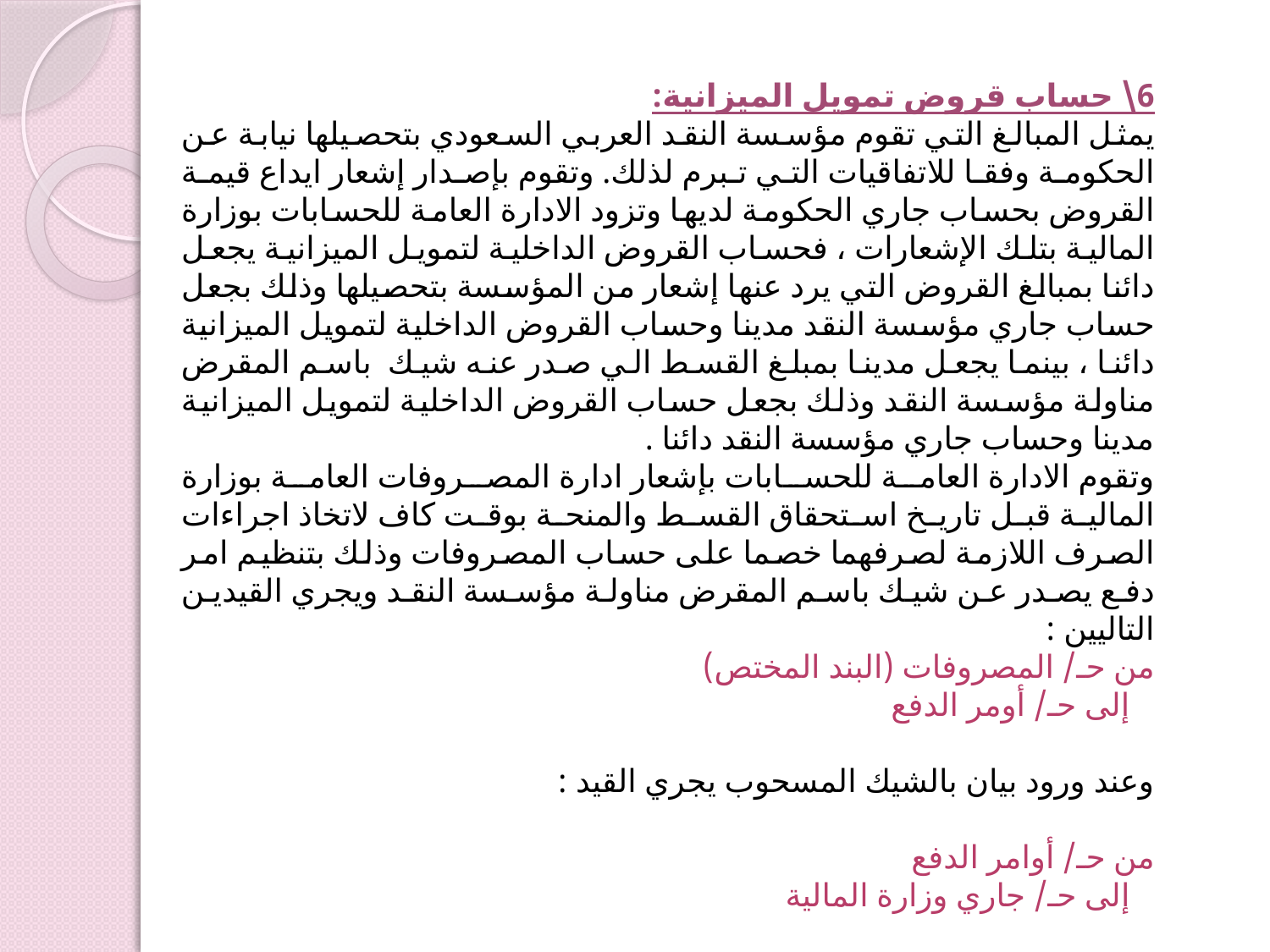

6\ حساب قروض تمويل الميزانية:
يمثل المبالغ التي تقوم مؤسسة النقد العربي السعودي بتحصيلها نيابة عن الحكومة وفقا للاتفاقيات التي تبرم لذلك. وتقوم بإصدار إشعار ايداع قيمة القروض بحساب جاري الحكومة لديها وتزود الادارة العامة للحسابات بوزارة المالية بتلك الإشعارات ، فحساب القروض الداخلية لتمويل الميزانية يجعل دائنا بمبالغ القروض التي يرد عنها إشعار من المؤسسة بتحصيلها وذلك بجعل حساب جاري مؤسسة النقد مدينا وحساب القروض الداخلية لتمويل الميزانية دائنا ، بينما يجعل مدينا بمبلغ القسط الي صدر عنه شيك  باسم المقرض مناولة مؤسسة النقد وذلك بجعل حساب القروض الداخلية لتمويل الميزانية مدينا وحساب جاري مؤسسة النقد دائنا .
وتقوم الادارة العامة للحسابات بإشعار ادارة المصروفات العامة بوزارة المالية قبل تاريخ استحقاق القسط والمنحة بوقت كاف لاتخاذ اجراءات الصرف اللازمة لصرفهما خصما على حساب المصروفات وذلك بتنظيم امر دفع يصدر عن شيك باسم المقرض مناولة مؤسسة النقد ويجري القيدين التاليين :
من حـ/ المصروفات (البند المختص)
   إلى حـ/ أومر الدفع

وعند ورود بيان بالشيك المسحوب يجري القيد :

من حـ/ أوامر الدفع
   إلى حـ/ جاري وزارة المالية